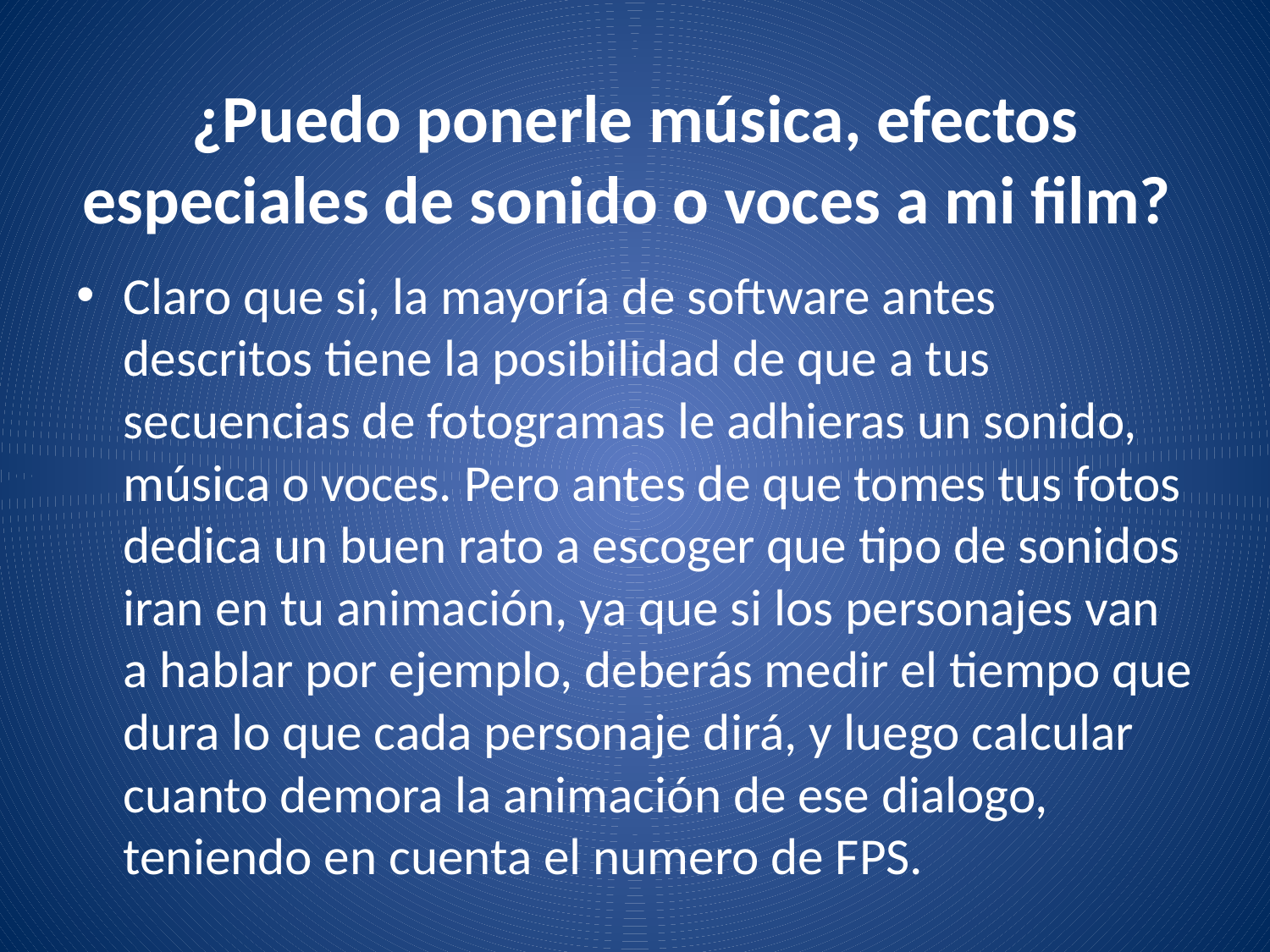

# ¿Puedo ponerle música, efectos especiales de sonido o voces a mi film?
Claro que si, la mayoría de software antes descritos tiene la posibilidad de que a tus secuencias de fotogramas le adhieras un sonido, música o voces. Pero antes de que tomes tus fotos dedica un buen rato a escoger que tipo de sonidos iran en tu animación, ya que si los personajes van a hablar por ejemplo, deberás medir el tiempo que dura lo que cada personaje dirá, y luego calcular cuanto demora la animación de ese dialogo, teniendo en cuenta el numero de FPS.